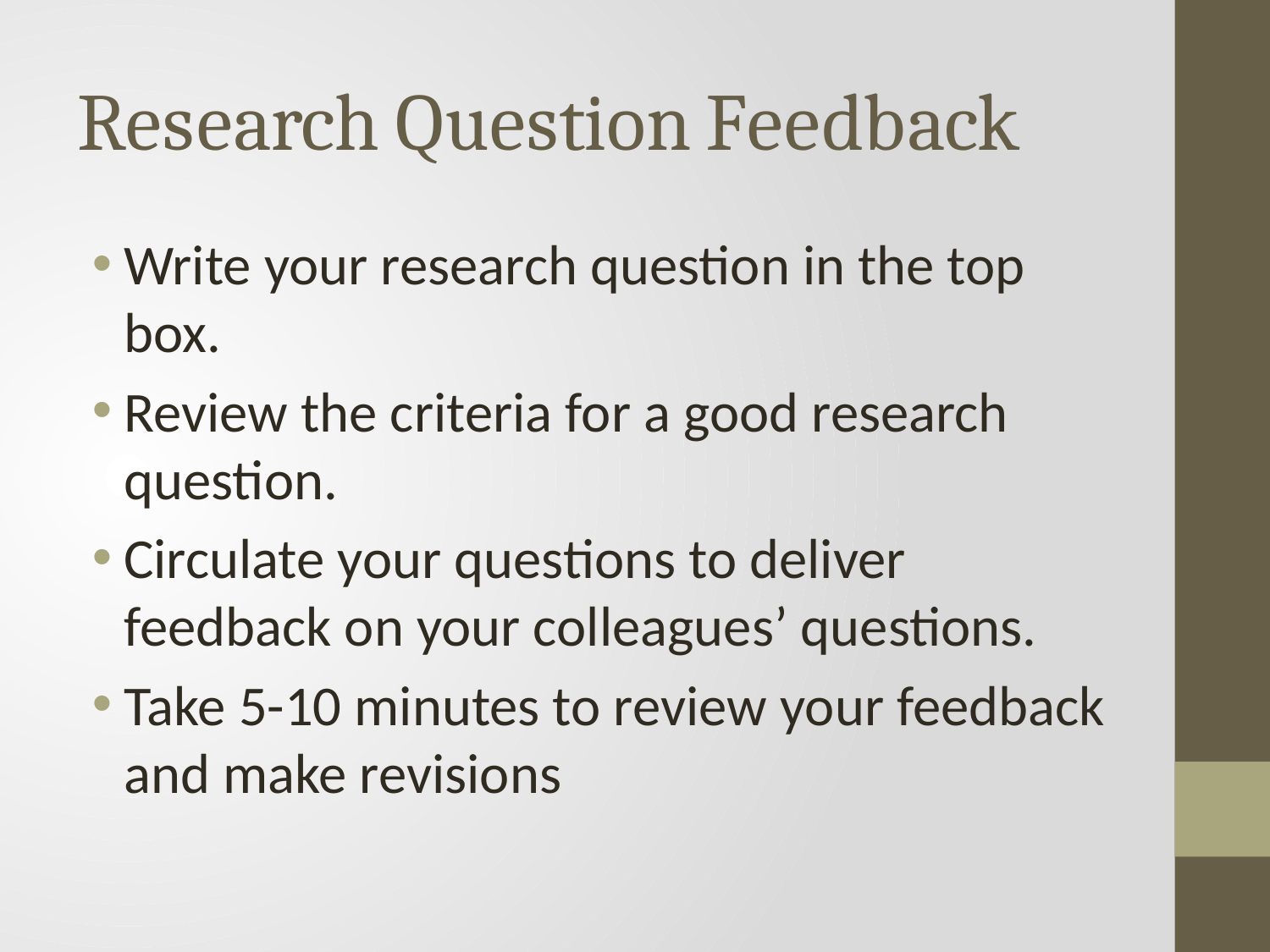

# Research Question Feedback
Write your research question in the top box.
Review the criteria for a good research question.
Circulate your questions to deliver feedback on your colleagues’ questions.
Take 5-10 minutes to review your feedback and make revisions